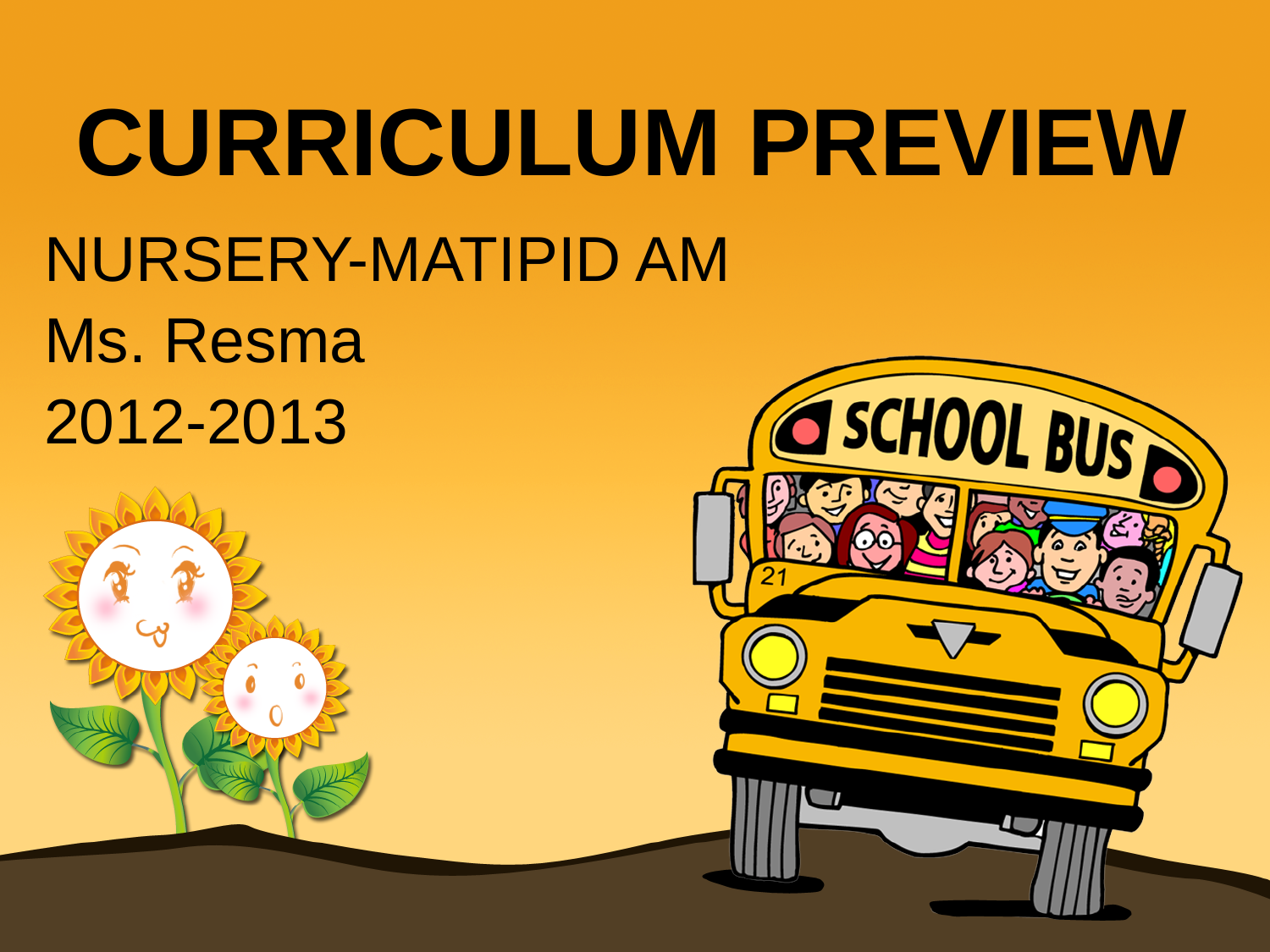

CURRICULUM PREVIEW
NURSERY-MATIPID AM
Ms. Resma
2012-2013